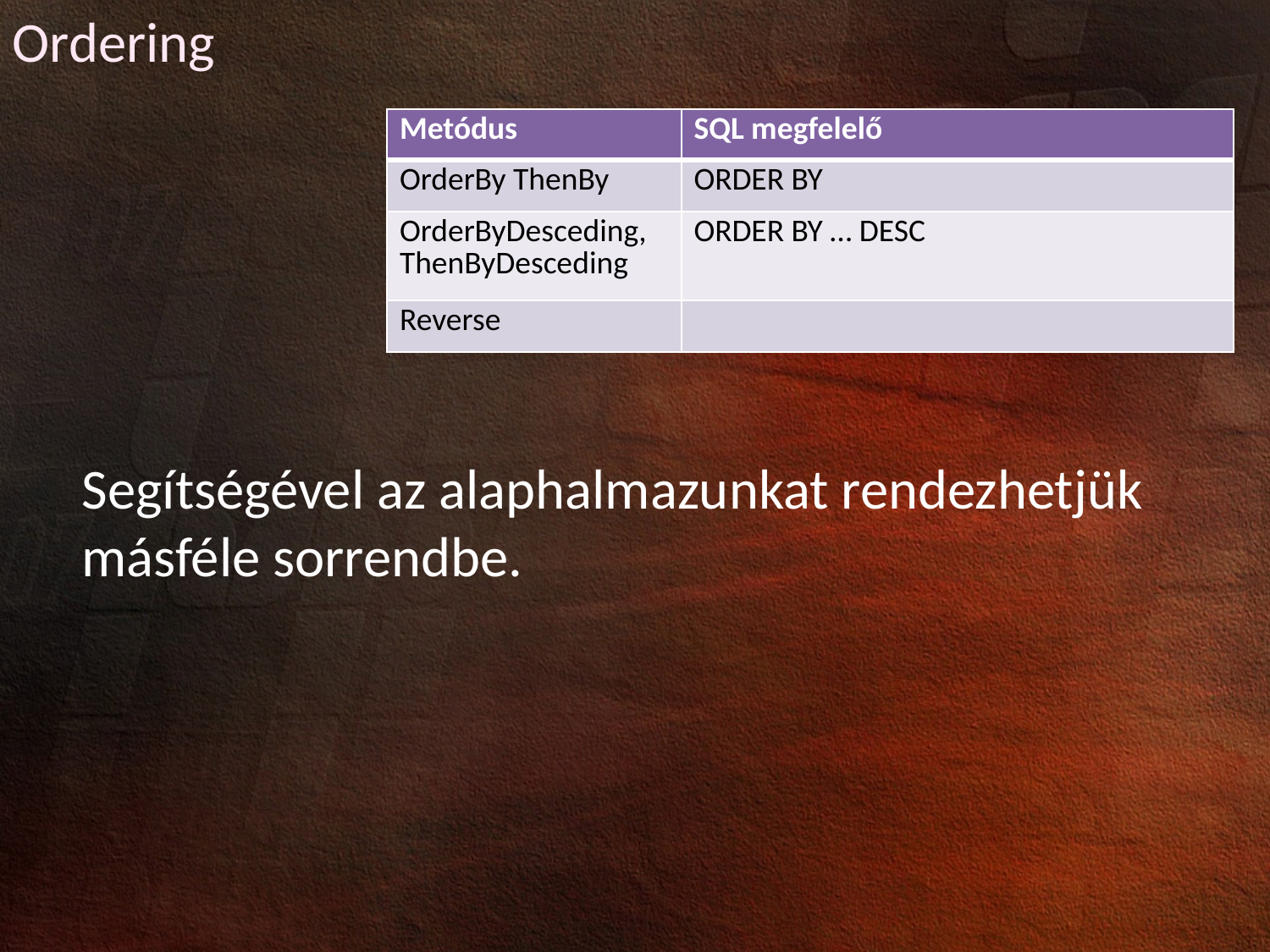

Ordering
| Metódus | SQL megfelelő |
| --- | --- |
| OrderBy ThenBy | ORDER BY |
| OrderByDesceding, ThenByDesceding | ORDER BY … DESC |
| Reverse |  |

Segítségével az alaphalmazunkat rendezhetjük másféle sorrendbe.